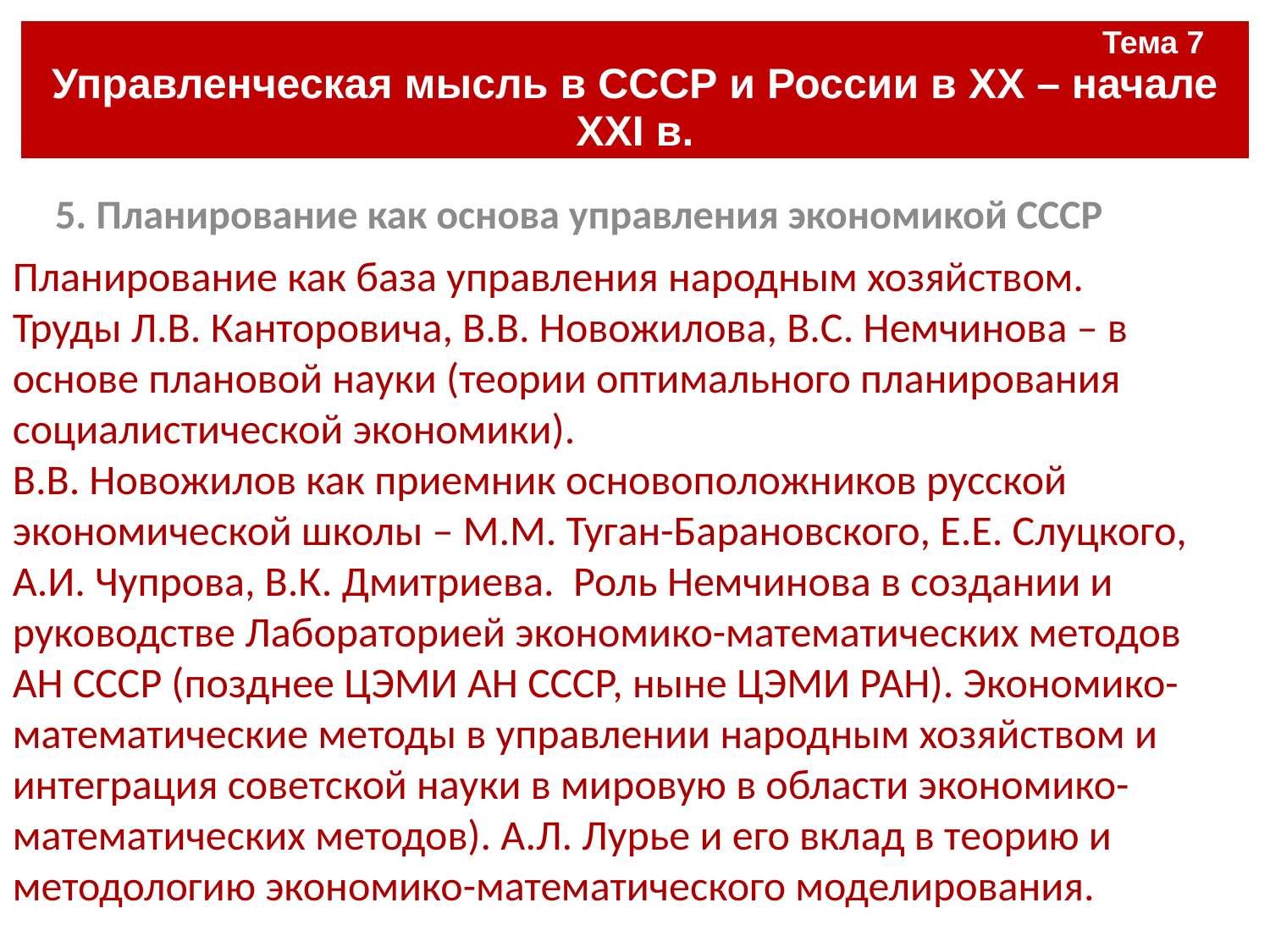

| Тема 7 Управленческая мысль в СССР и России в ХХ – начале ХХI в. |
| --- |
#
5. Планирование как основа управления экономикой СССР

Планирование как база управления народным хозяйством.
Труды Л.В. Канторовича, В.В. Новожилова, В.С. Немчинова – в основе плановой науки (теории оптимального планирования социалистической экономики).
В.В. Новожилов как приемник основоположников русской экономической школы – М.М. Туган-Барановского, Е.Е. Слуцкого, А.И. Чупрова, В.К. Дмитриева.  Роль Немчинова в создании и руководстве Лабораторией экономико-математических методов АН СССР (позднее ЦЭМИ АН СССР, ныне ЦЭМИ РАН). Экономико-математические методы в управлении народным хозяйством и интеграция советской науки в мировую в области экономико-математических методов). А.Л. Лурье и его вклад в теорию и методологию экономико-математического моделирования.